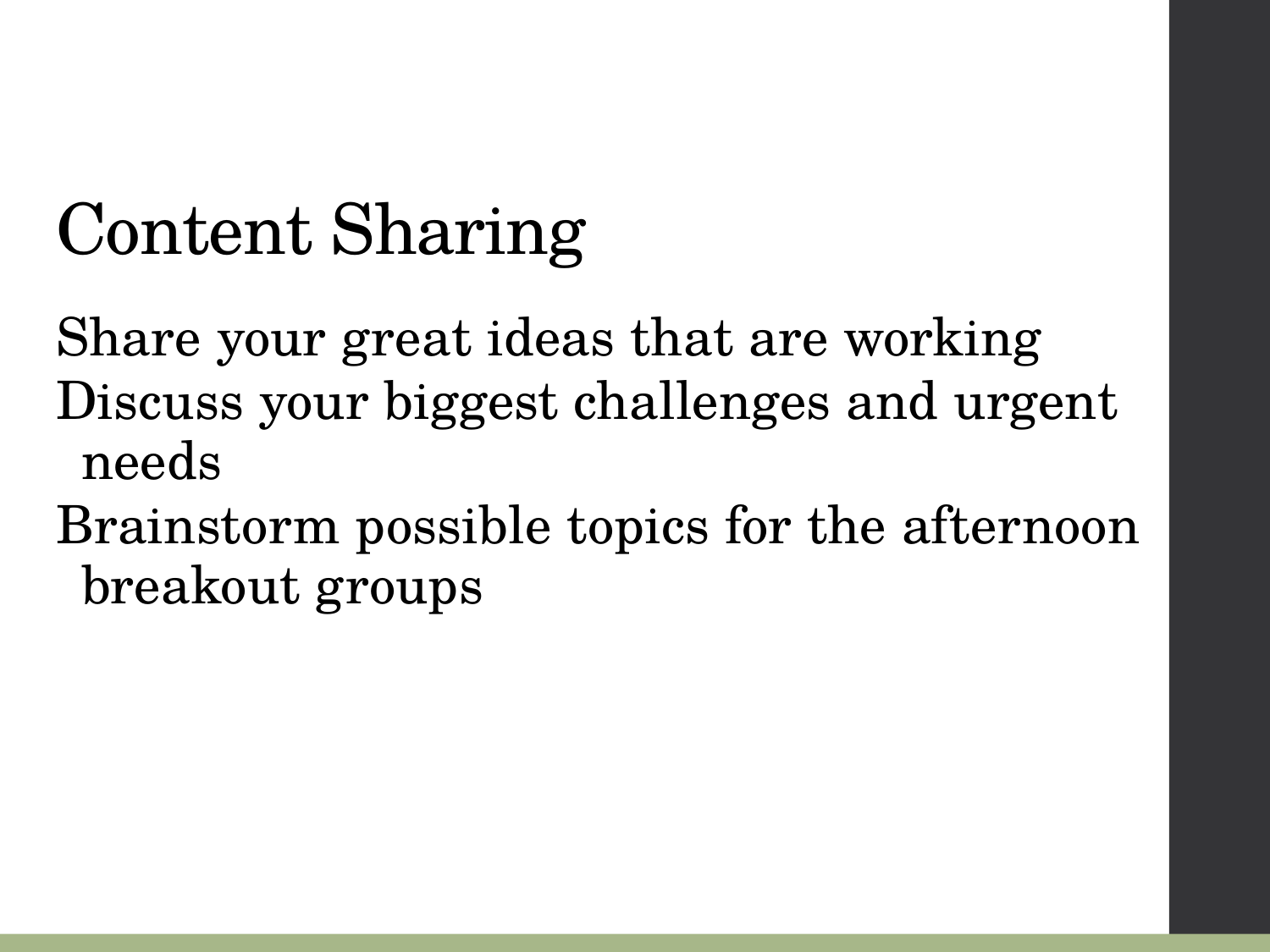

# Content Sharing
Share your great ideas that are working
Discuss your biggest challenges and urgent needs
Brainstorm possible topics for the afternoon breakout groups